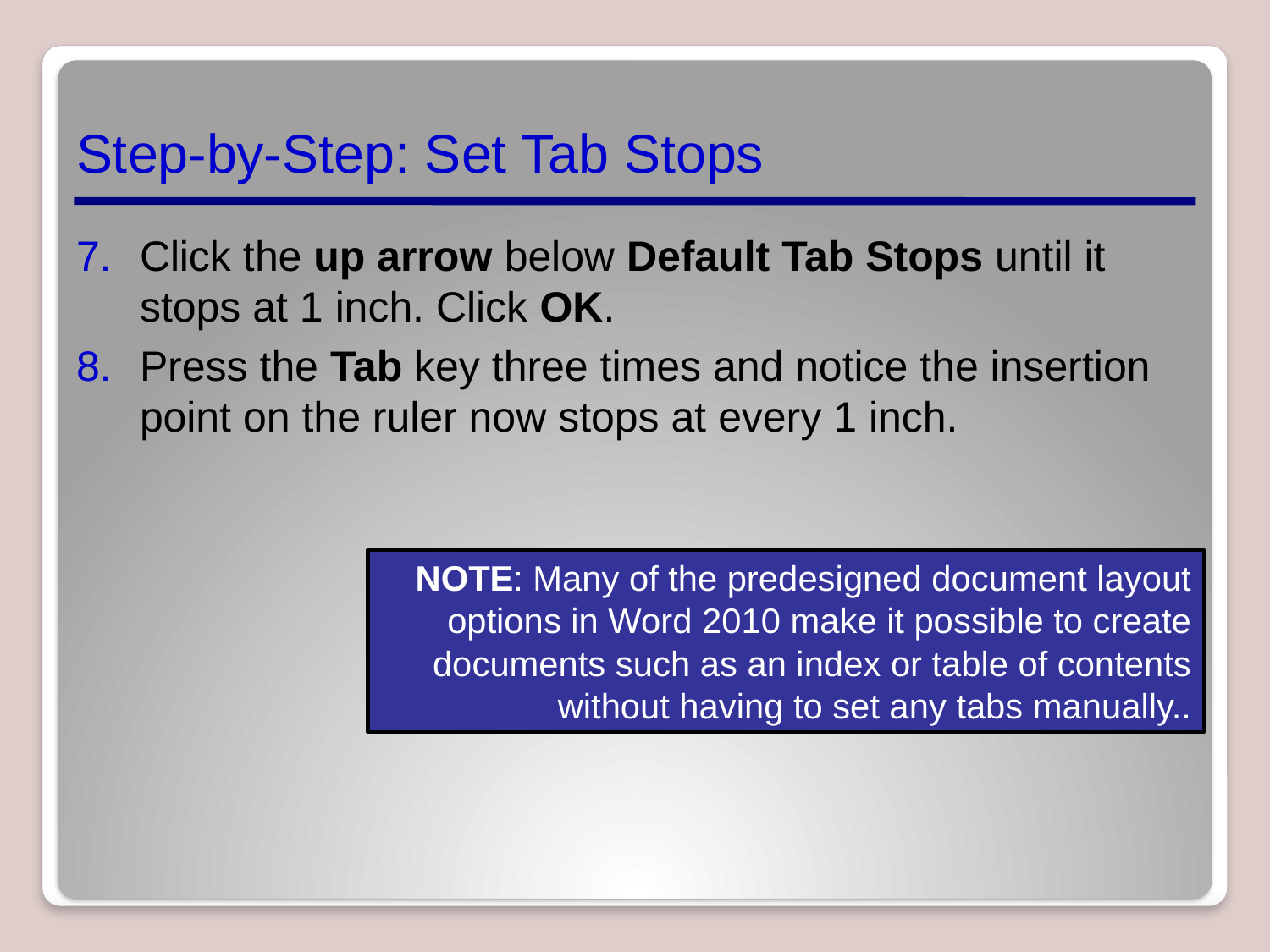

# Step-by-Step: Set Tab Stops
Click the up arrow below Default Tab Stops until it stops at 1 inch. Click OK.
Press the Tab key three times and notice the insertion point on the ruler now stops at every 1 inch.

NOTE: Many of the predesigned document layout options in Word 2010 make it possible to create documents such as an index or table of contents without having to set any tabs manually..